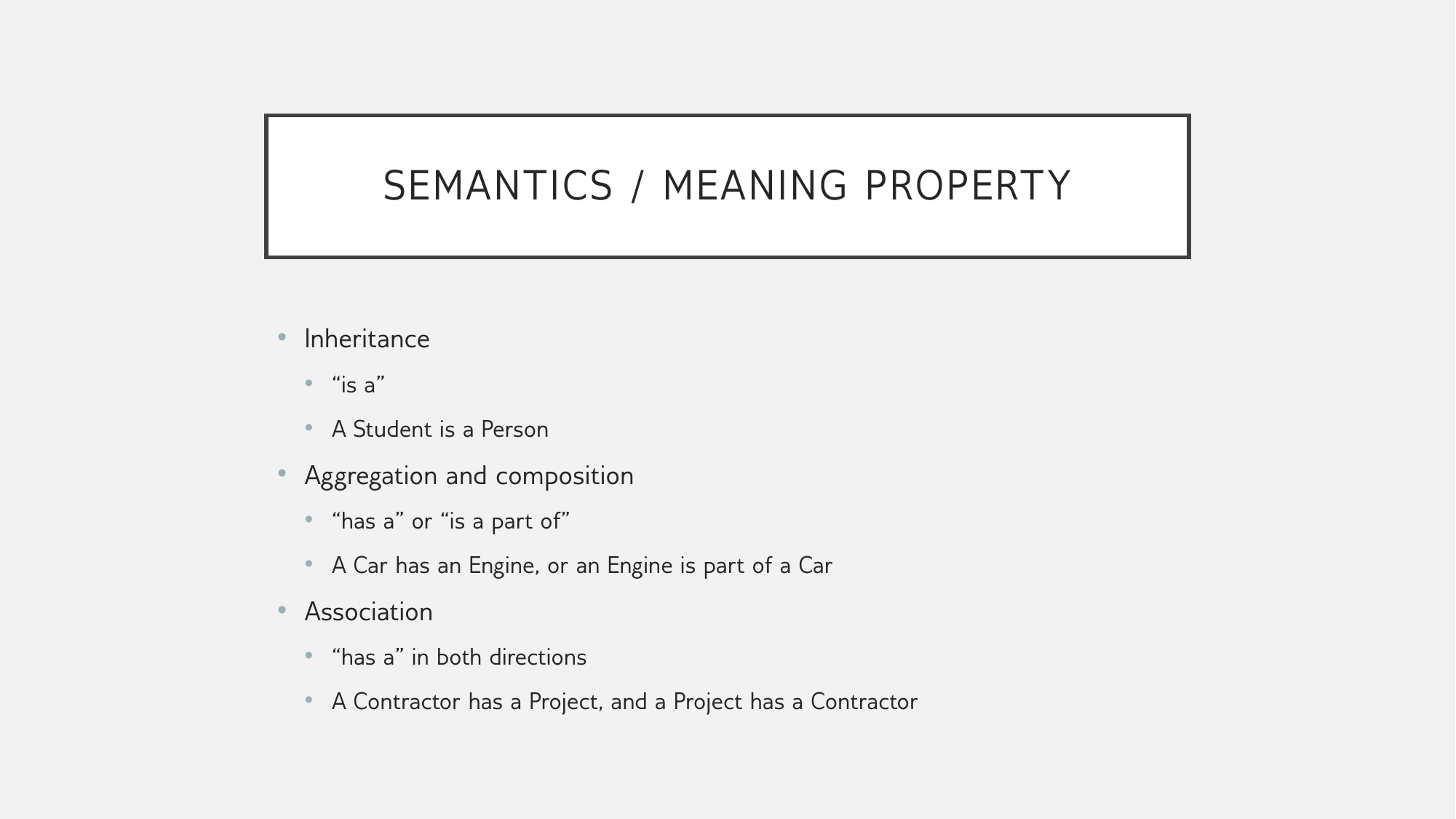

# Semantics / meaning Property
Inheritance
“is a”
A Student is a Person
Aggregation and composition
“has a” or “is a part of”
A Car has an Engine, or an Engine is part of a Car
Association
“has a” in both directions
A Contractor has a Project, and a Project has a Contractor